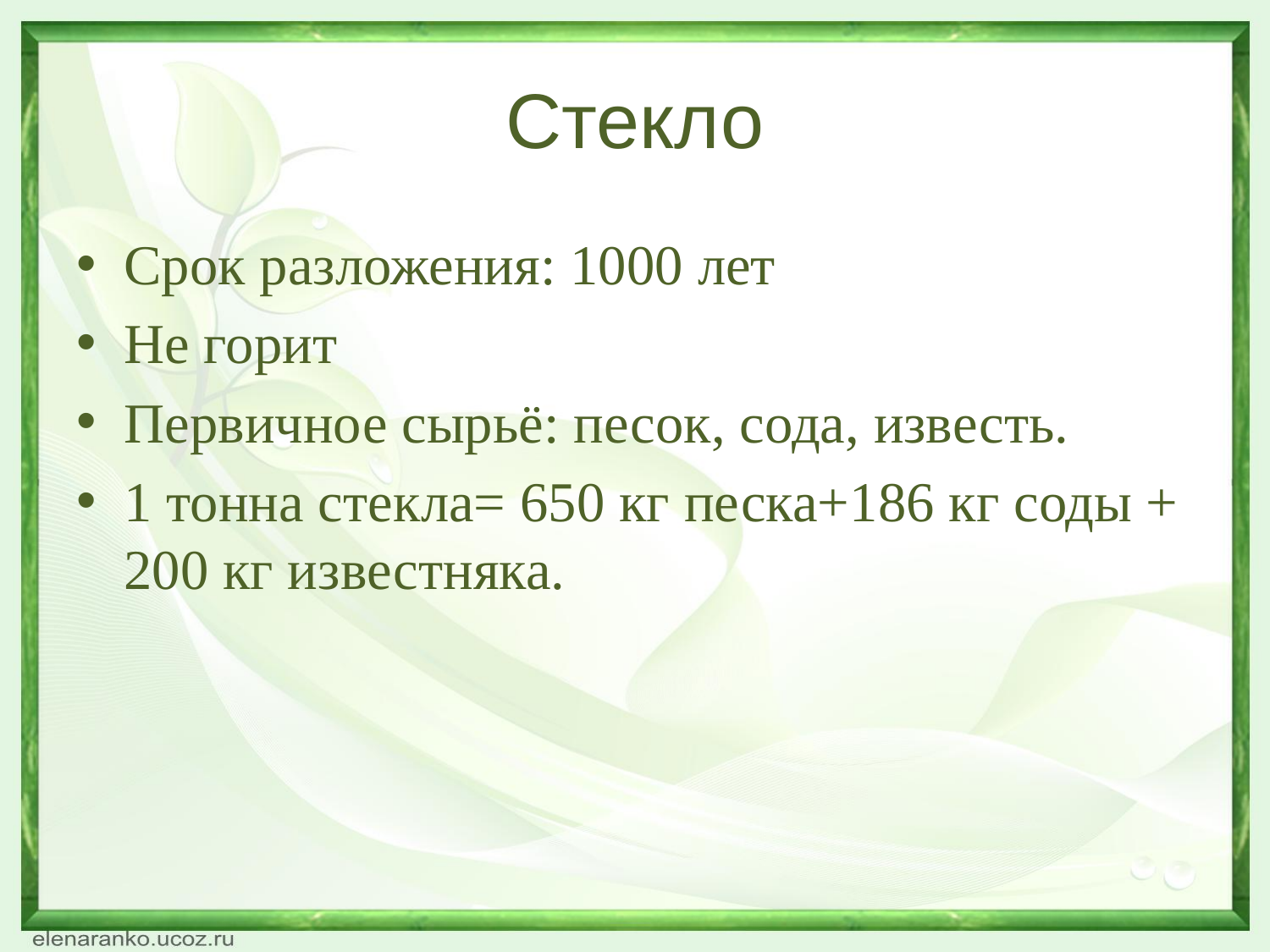

# Стекло
Срок разложения: 1000 лет
Не горит
Первичное сырьё: песок, сода, известь.
1 тонна стекла= 650 кг песка+186 кг соды + 200 кг известняка.